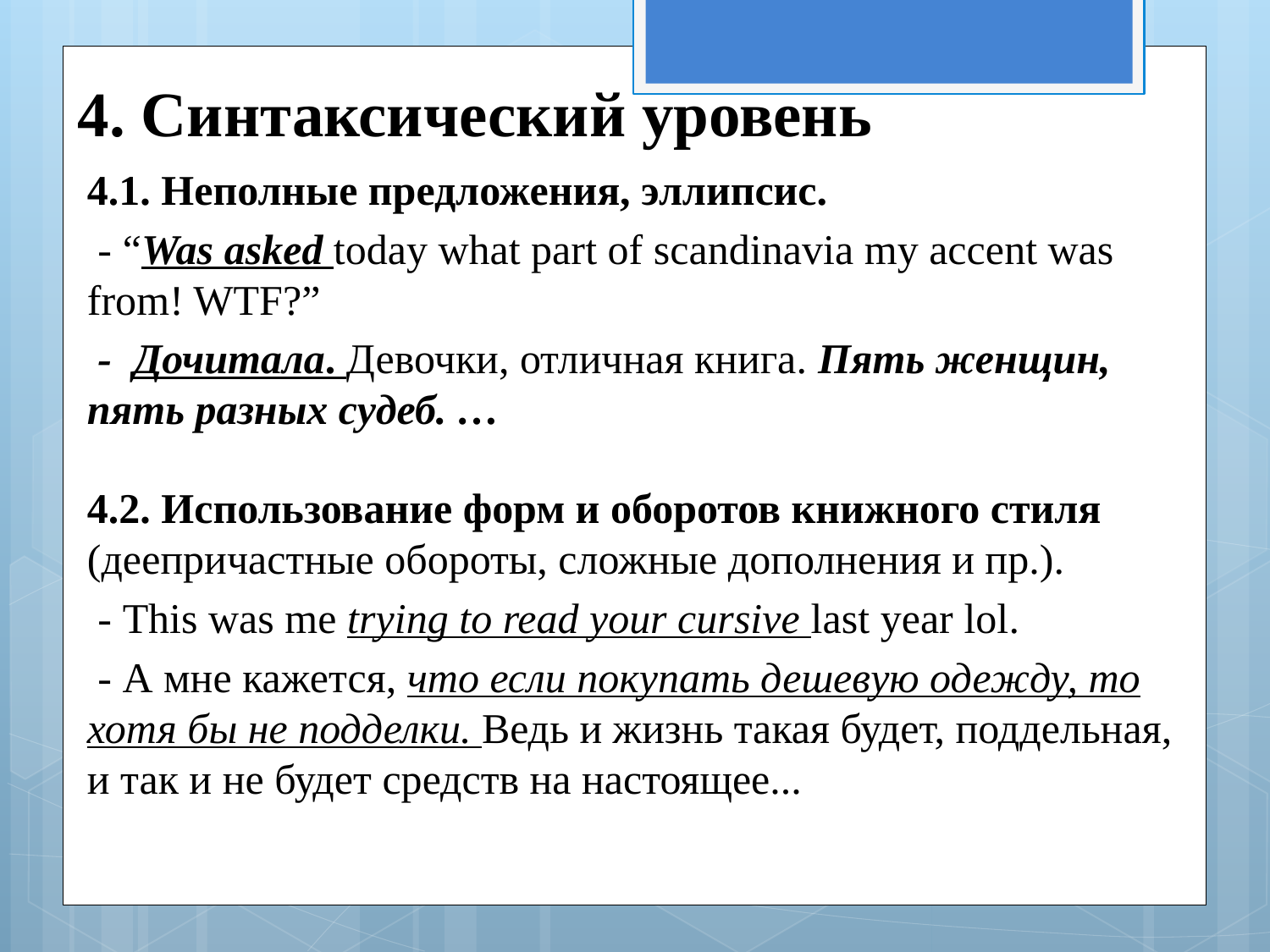

# 4. Синтаксический уровень
4.1. Неполные предложения, эллипсис.
 - “Was asked today what part of scandinavia my accent was from! WTF?”
 -  Дочитала. Девочки, отличная книга. Пять женщин, пять разных судеб. …

4.2. Использование форм и оборотов книж­ного стиля (деепричастные обороты, сложные дополнения и пр.).
 - This was me trying to read your cursive last year lol.
 - А мне кажется, что если покупать дешевую одежду, то хотя бы не подделки. Ведь и жизнь такая будет, поддельная, и так и не будет средств на настоящее...